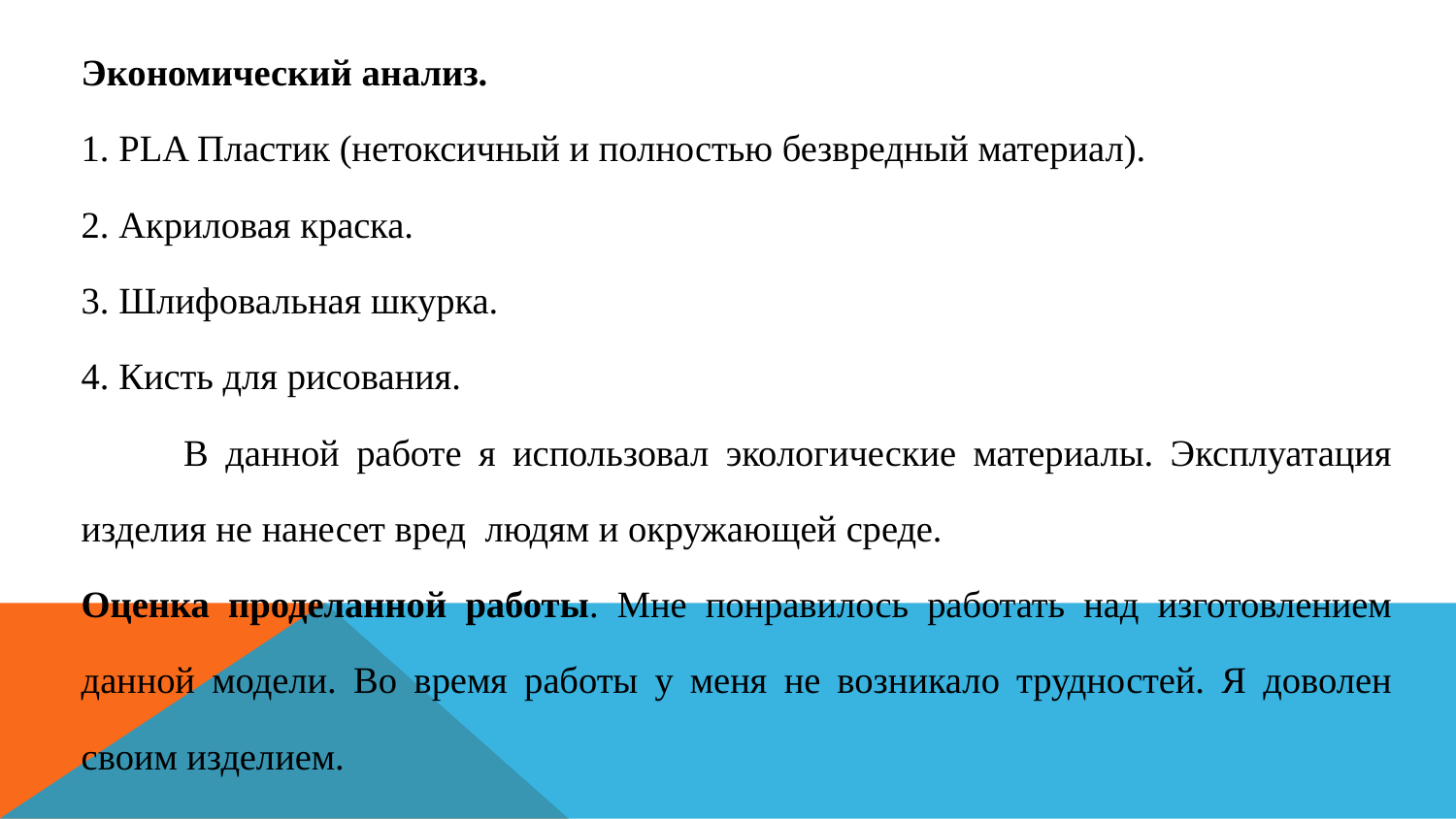

Экономический анализ.
1. PLA Пластик (нетоксичный и полностью безвредный материал).
2. Акриловая краска.
3. Шлифовальная шкурка.
4. Кисть для рисования.
      В данной работе я использовал экологические материалы. Эксплуатация изделия не нанесет вред  людям и окружающей среде.
Оценка проделанной работы. Мне понравилось работать над изготовлением данной модели. Во время работы у меня не возникало трудностей. Я доволен своим изделием.